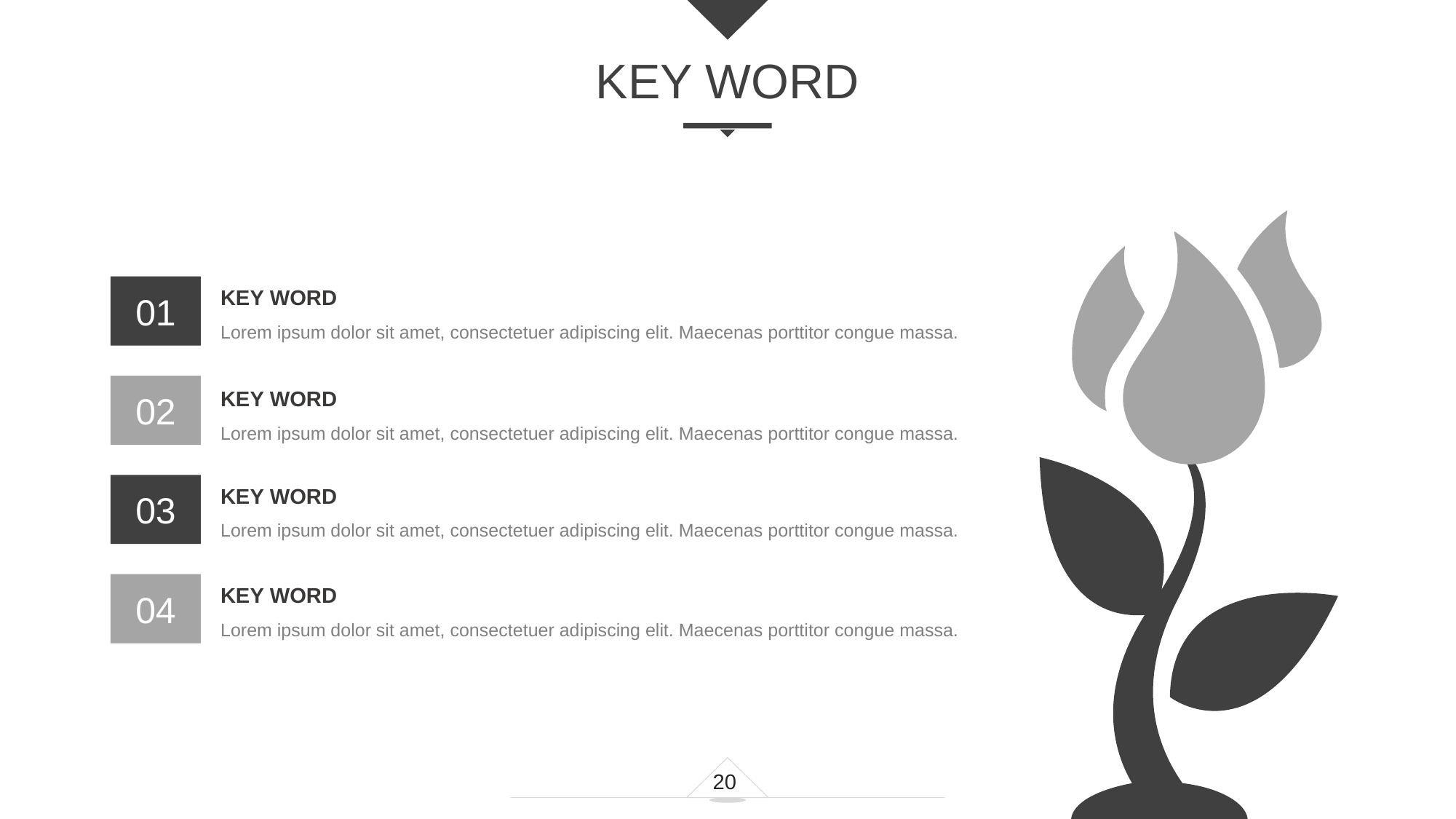

KEY WORD

e7d195523061f1c0dc554706afe4c72a60a25314cbaece805811E654B44695D34D35691164BB3D154CCFD5D798F6FEAD99EAA8F1ADC3D4AFA5BC9ED0BB3A4B45073A038AC38E89AB54D31AA59602B9F11A29459BC811AFFF45A9C39052ACBA38F2F7DC04F22EB0CC6C7365DCE581D124AF00D71D0DBC7A3A2E054C90205733772EEA43437BE5B476
KEY WORD
Lorem ipsum dolor sit amet, consectetuer adipiscing elit. Maecenas porttitor congue massa.
01
KEY WORD
Lorem ipsum dolor sit amet, consectetuer adipiscing elit. Maecenas porttitor congue massa.
02

KEY WORD
Lorem ipsum dolor sit amet, consectetuer adipiscing elit. Maecenas porttitor congue massa.
03
KEY WORD
Lorem ipsum dolor sit amet, consectetuer adipiscing elit. Maecenas porttitor congue massa.
04